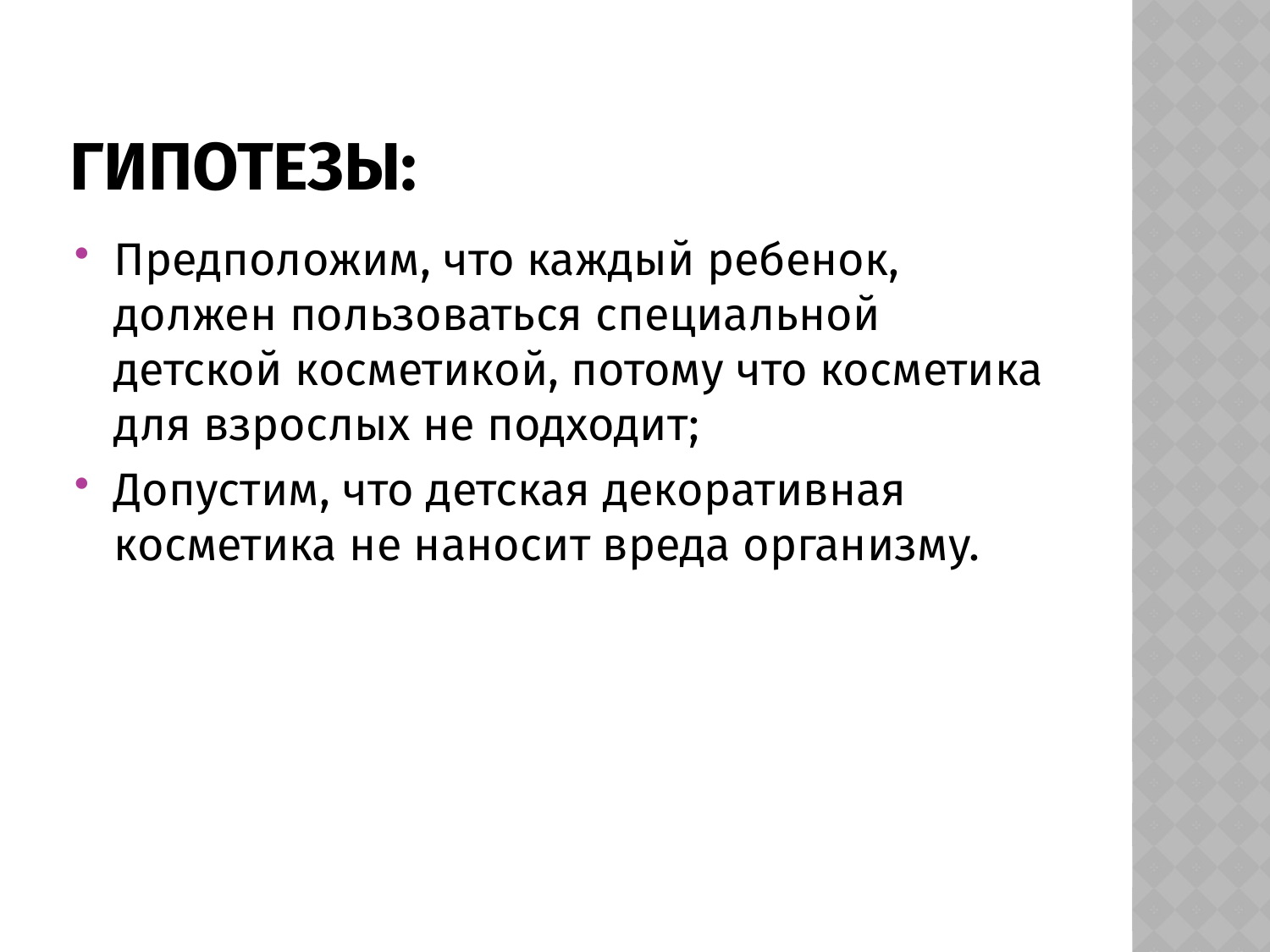

# Гипотезы:
Предположим, что каждый ребенок, должен пользоваться специальной детской косметикой, потому что косметика для взрослых не подходит;
Допустим, что детская декоративная косметика не наносит вреда организму.